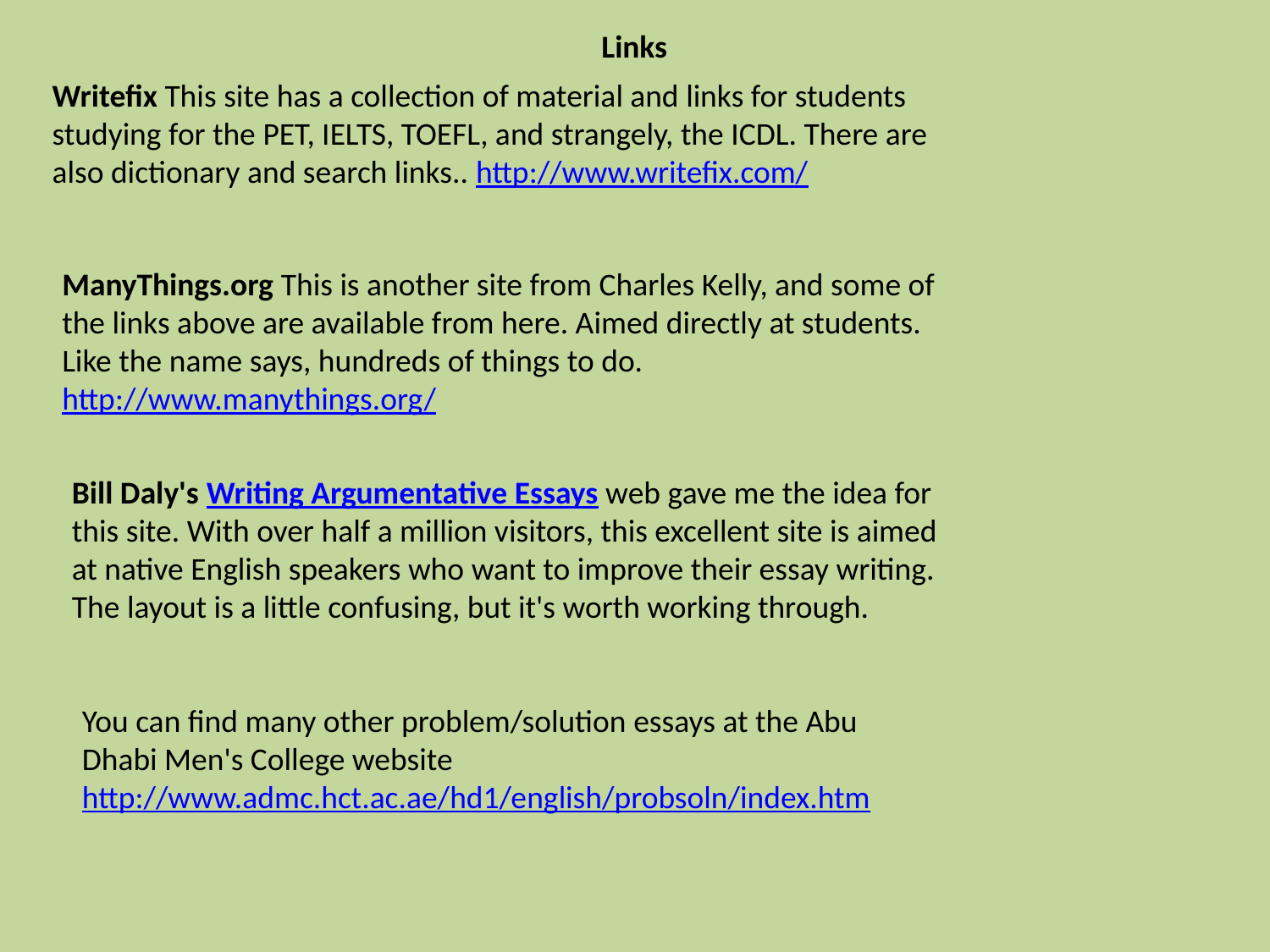

Links
Writefix This site has a collection of material and links for students studying for the PET, IELTS, TOEFL, and strangely, the ICDL. There are also dictionary and search links.. http://www.writefix.com/
ManyThings.org This is another site from Charles Kelly, and some of the links above are available from here. Aimed directly at students. Like the name says, hundreds of things to do. http://www.manythings.org/
Bill Daly's Writing Argumentative Essays web gave me the idea for this site. With over half a million visitors, this excellent site is aimed at native English speakers who want to improve their essay writing. The layout is a little confusing, but it's worth working through.
You can find many other problem/solution essays at the Abu Dhabi Men's College websitehttp://www.admc.hct.ac.ae/hd1/english/probsoln/index.htm